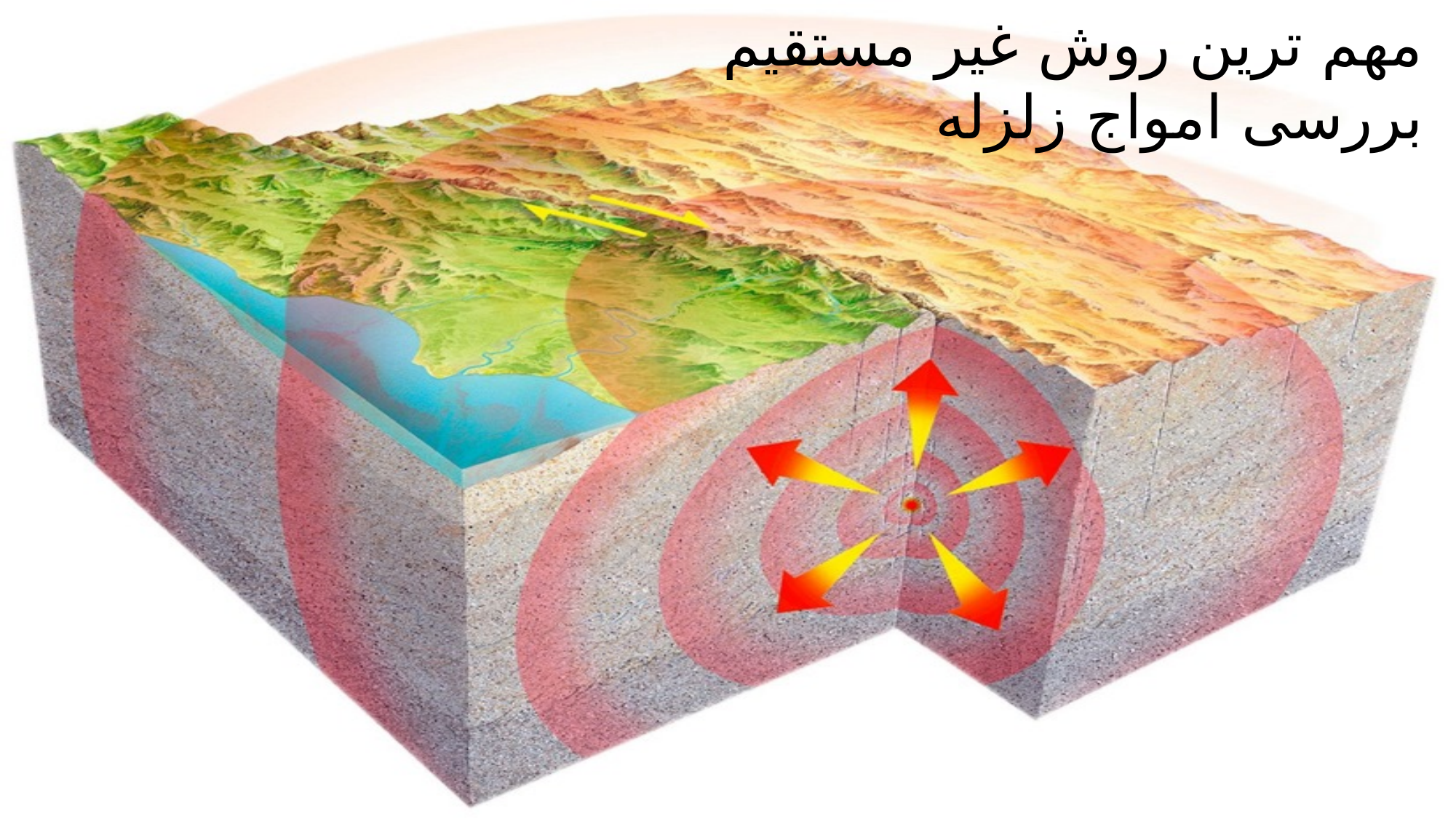

مهم ترین روش غیر مستقیم  بررسی امواج زلزله